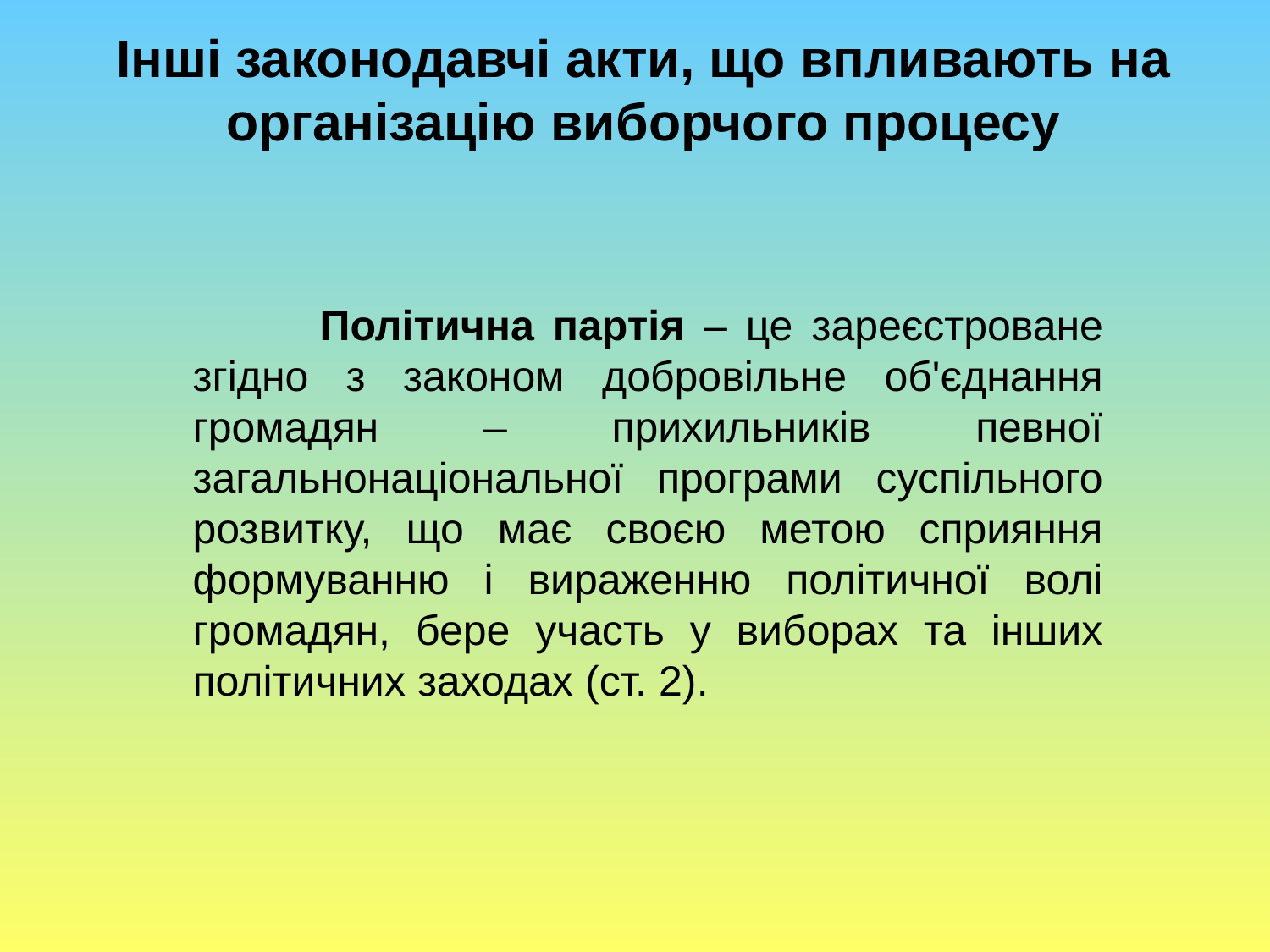

# Інші законодавчі акти, що впливають на організацію виборчого процесу

		Політична партія – це зареєстроване згідно з законом добровільне об'єднання громадян – прихильників певної загальнонаціональної програми суспільного розвитку, що має своєю метою сприяння формуванню і вираженню політичної волі громадян, бере участь у виборах та інших політичних заходах (ст. 2).